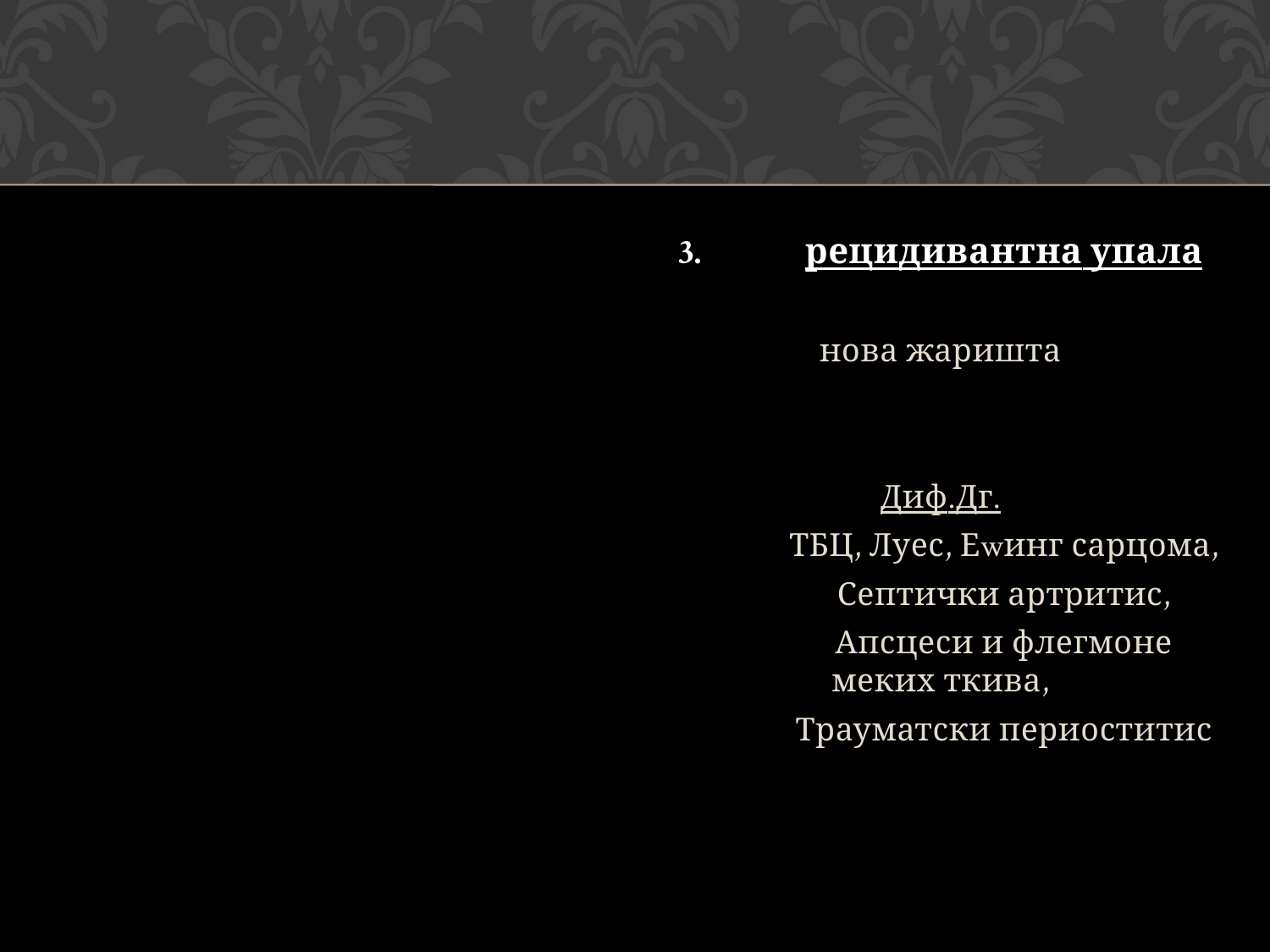

3.	рецидивантна упала

нова жаришта

Диф.Дг.
	ТБЦ, Луес, Еwинг сарцома,
	Септички артритис,
	Апсцеси и флегмоне меких ткива,
	Трауматски периоститис